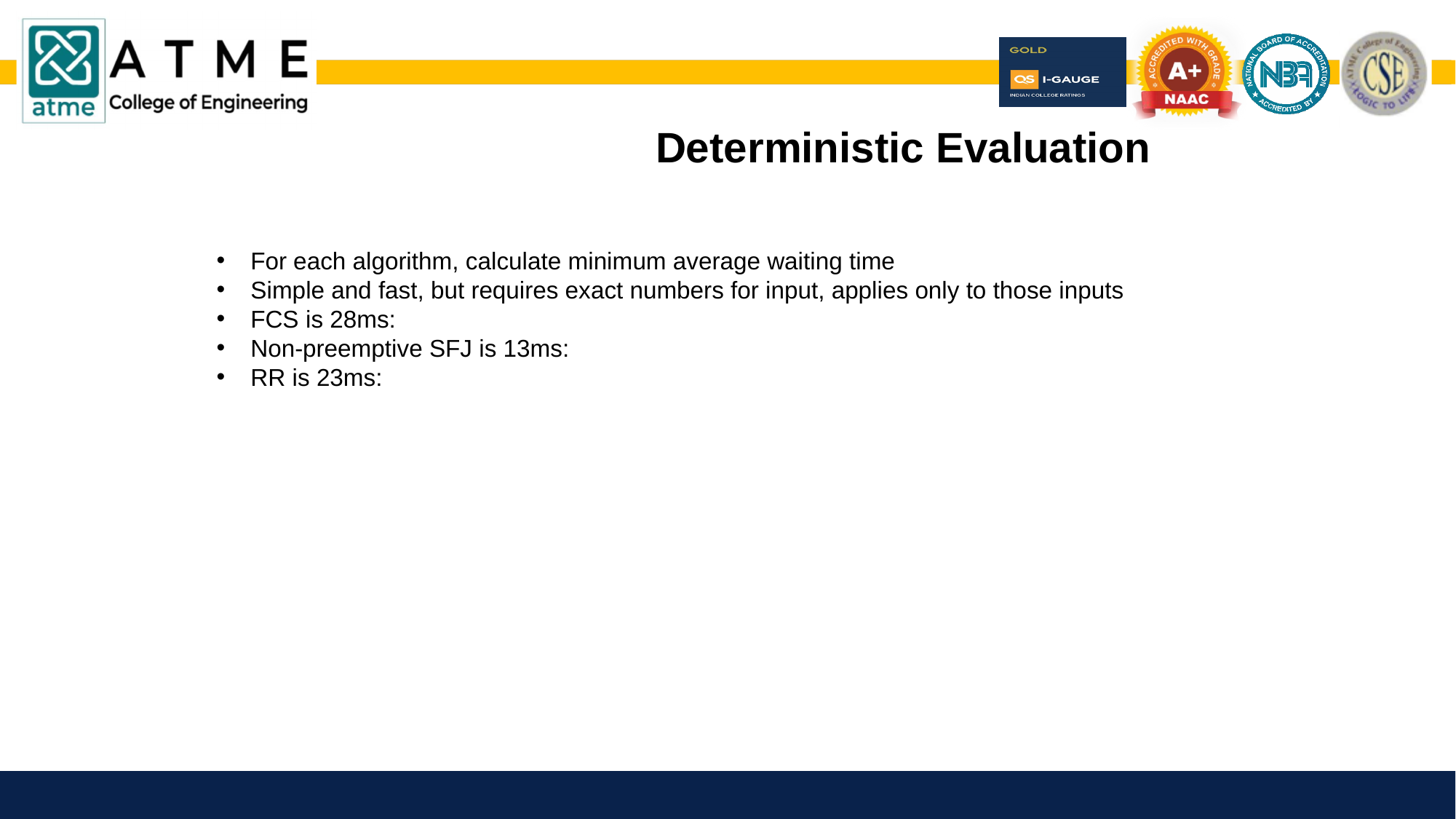

Deterministic Evaluation
For each algorithm, calculate minimum average waiting time
Simple and fast, but requires exact numbers for input, applies only to those inputs
FCS is 28ms:
Non-preemptive SFJ is 13ms:
RR is 23ms: